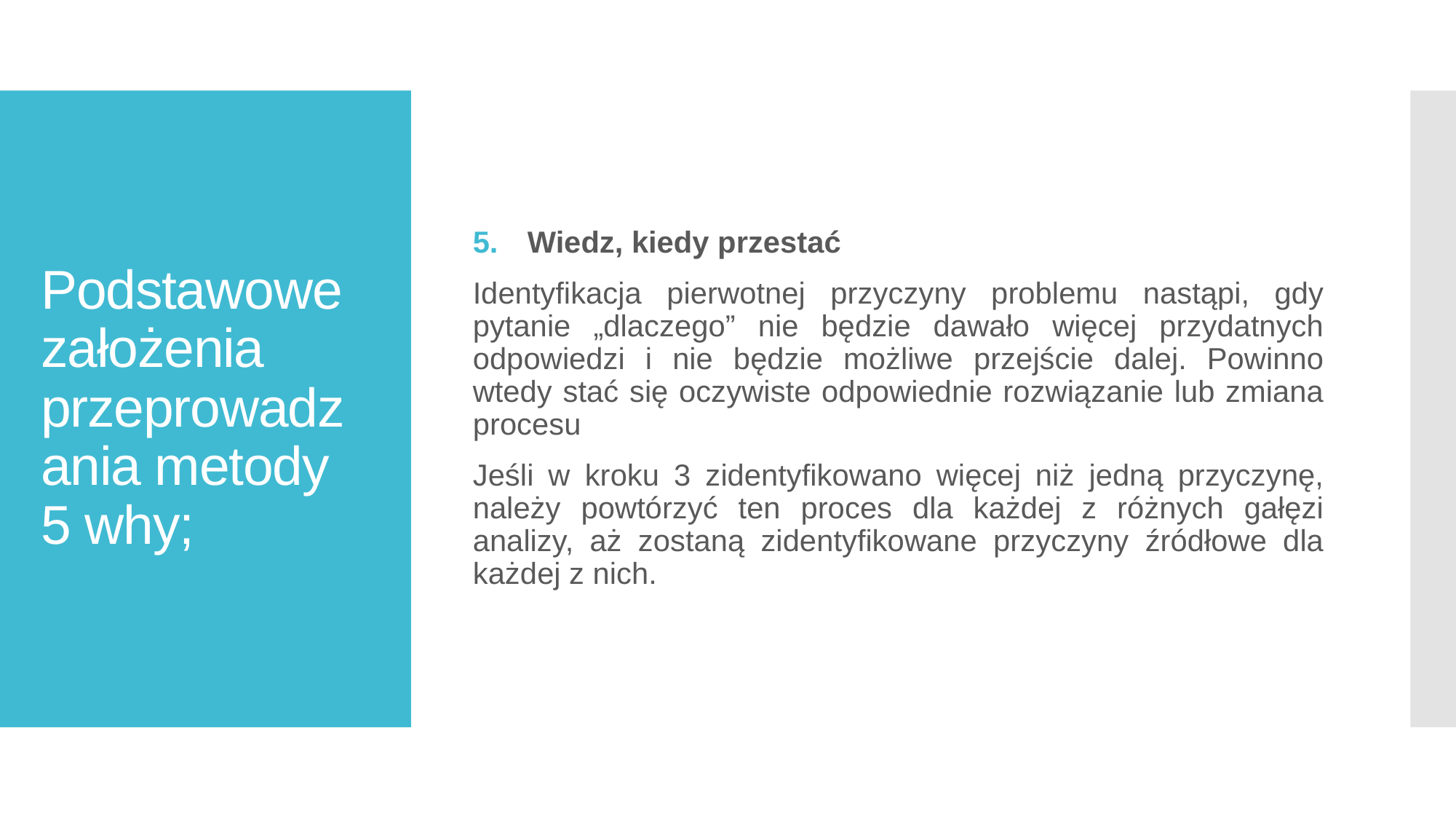

Wiedz, kiedy przestać
Identyfikacja pierwotnej przyczyny problemu nastąpi, gdy pytanie „dlaczego” nie będzie dawało więcej przydatnych odpowiedzi i nie będzie możliwe przejście dalej. Powinno wtedy stać się oczywiste odpowiednie rozwiązanie lub zmiana procesu
Jeśli w kroku 3 zidentyfikowano więcej niż jedną przyczynę, należy powtórzyć ten proces dla każdej z różnych gałęzi analizy, aż zostaną zidentyfikowane przyczyny źródłowe dla każdej z nich.
# Podstawowe założenia przeprowadzania metody 5 why;